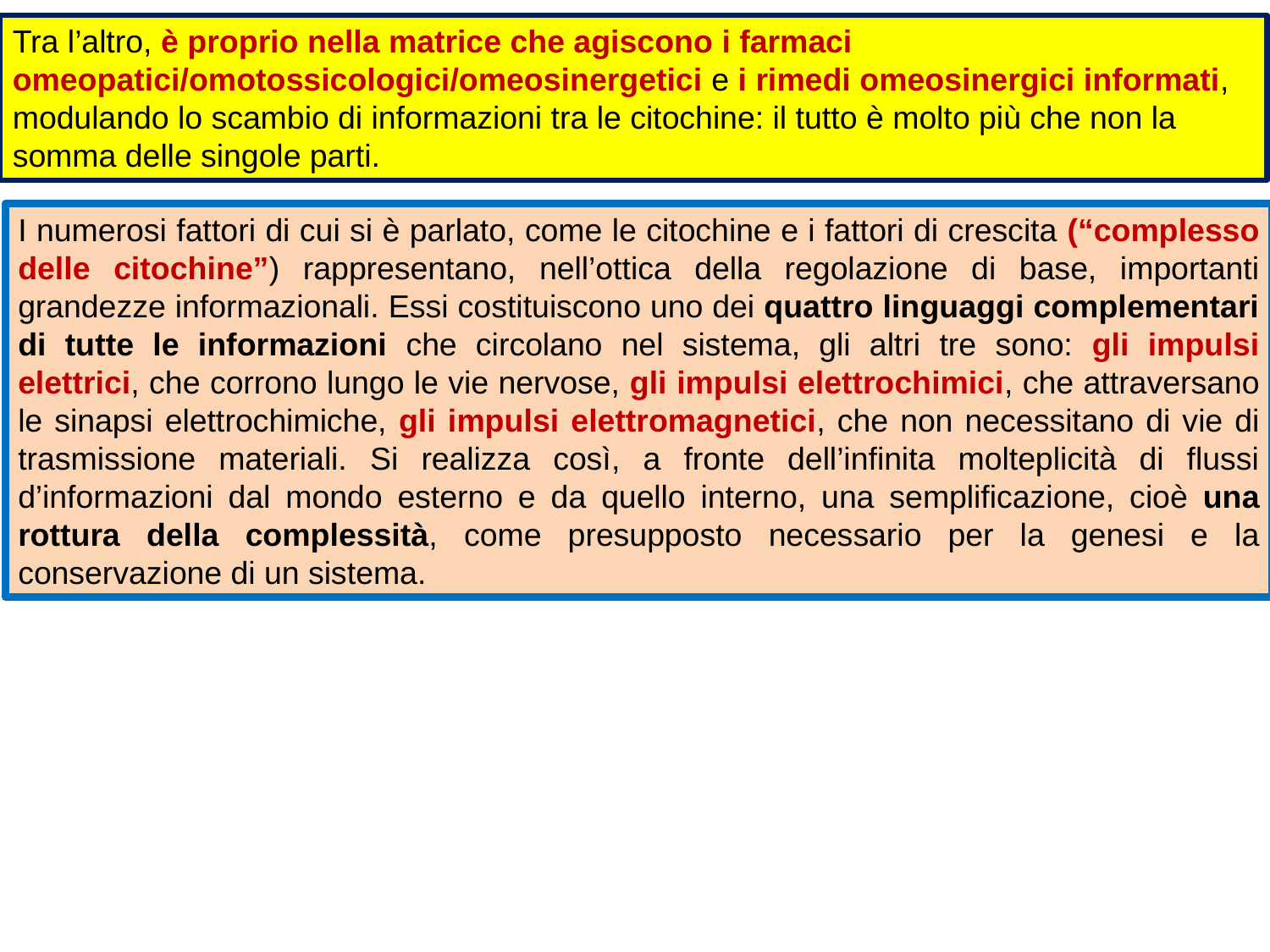

Tra l’altro, è proprio nella matrice che agiscono i farmaci omeopatici/omotossicologici/omeosinergetici e i rimedi omeosinergici informati, modulando lo scambio di informazioni tra le citochine: il tutto è molto più che non la somma delle singole parti.
I numerosi fattori di cui si è parlato, come le citochine e i fattori di crescita (“complesso delle citochine”) rappresentano, nell’ottica della regolazione di base, importanti grandezze informazionali. Essi costituiscono uno dei quattro linguaggi complementari di tutte le informazioni che circolano nel sistema, gli altri tre sono: gli impulsi elettrici, che corrono lungo le vie nervose, gli impulsi elettrochimici, che attraversano le sinapsi elettrochimiche, gli impulsi elettromagnetici, che non necessitano di vie di trasmissione materiali. Si realizza così, a fronte dell’infinita molteplicità di flussi d’informazioni dal mondo esterno e da quello interno, una semplificazione, cioè una rottura della complessità, come presupposto necessario per la genesi e la conservazione di un sistema.